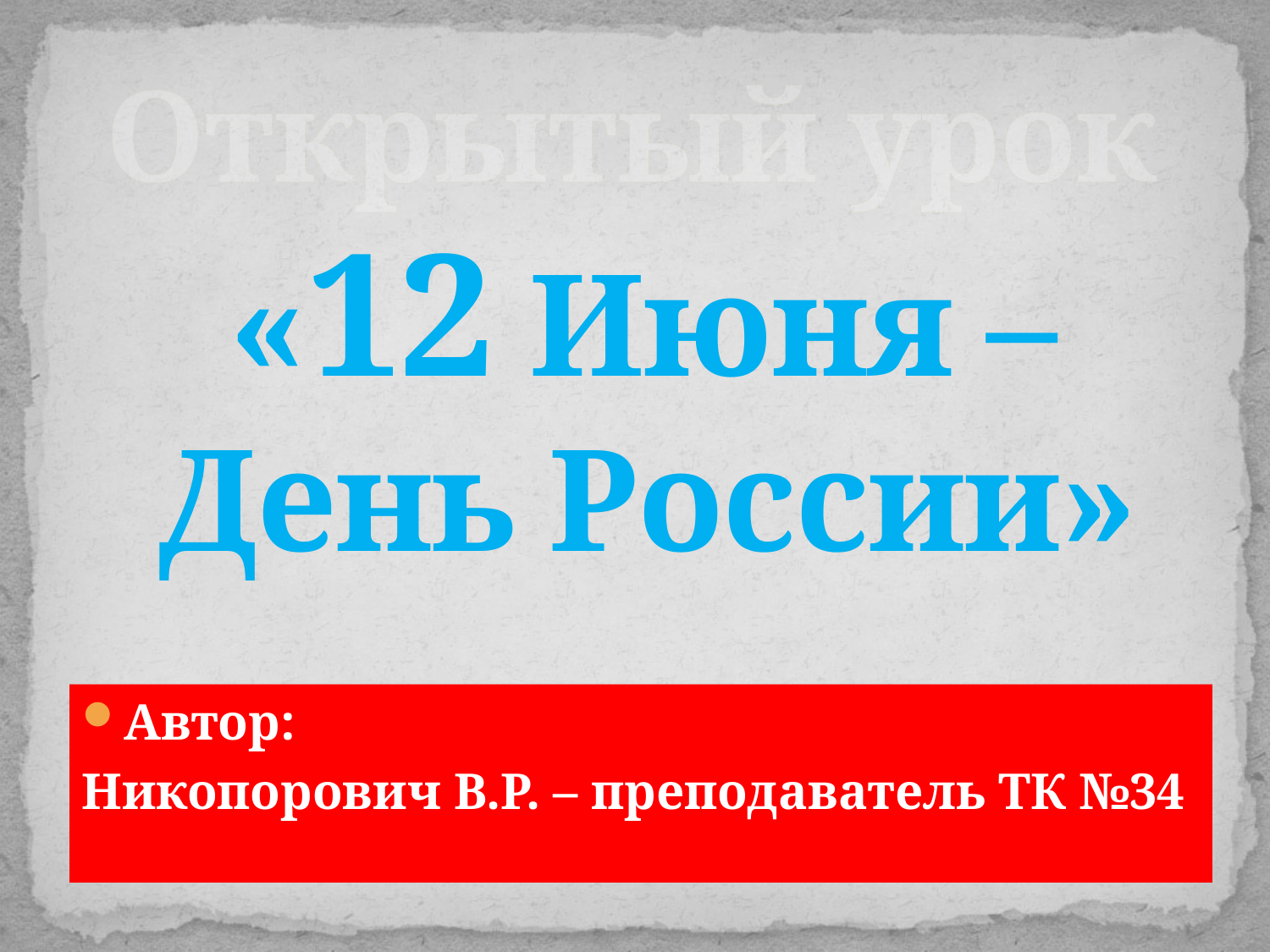

# Открытый урок «12 Июня – День России»
Автор:
Никопорович В.Р. – преподаватель ТК №34